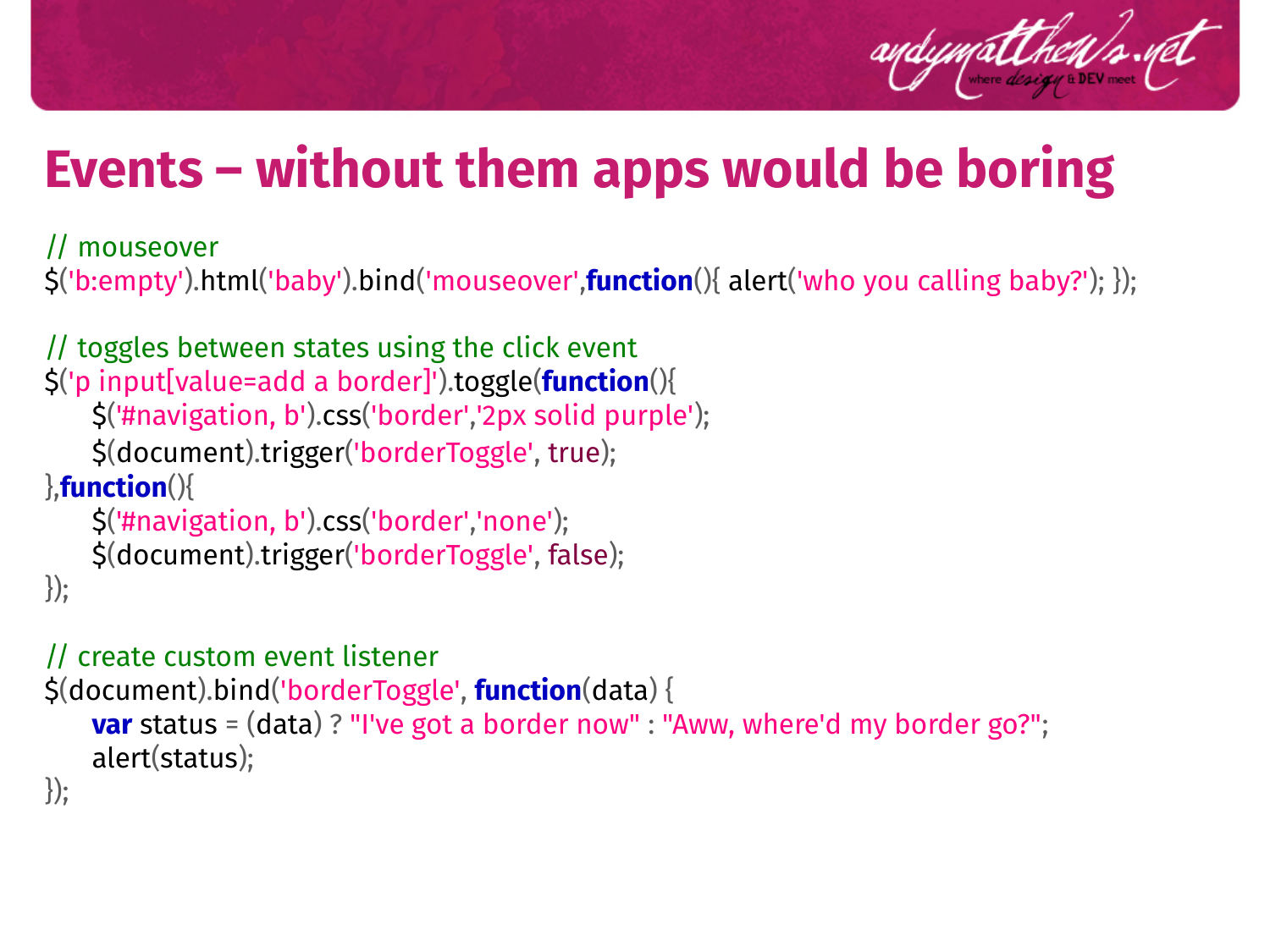

Events – without them apps would be boring
// mouseover
$('b:empty').html('baby').bind('mouseover',function(){ alert('who you calling baby?'); });

// toggles between states using the click event
$('p input[value=add a border]').toggle(function(){
	$('#navigation, b').css('border','2px solid purple');
	$(document).trigger('borderToggle', true);
},function(){
	$('#navigation, b').css('border','none');
	$(document).trigger('borderToggle', false);
});

// create custom event listener
$(document).bind('borderToggle', function(data) {
	var status = (data) ? "I've got a border now" : "Aww, where'd my border go?";
	alert(status);
});